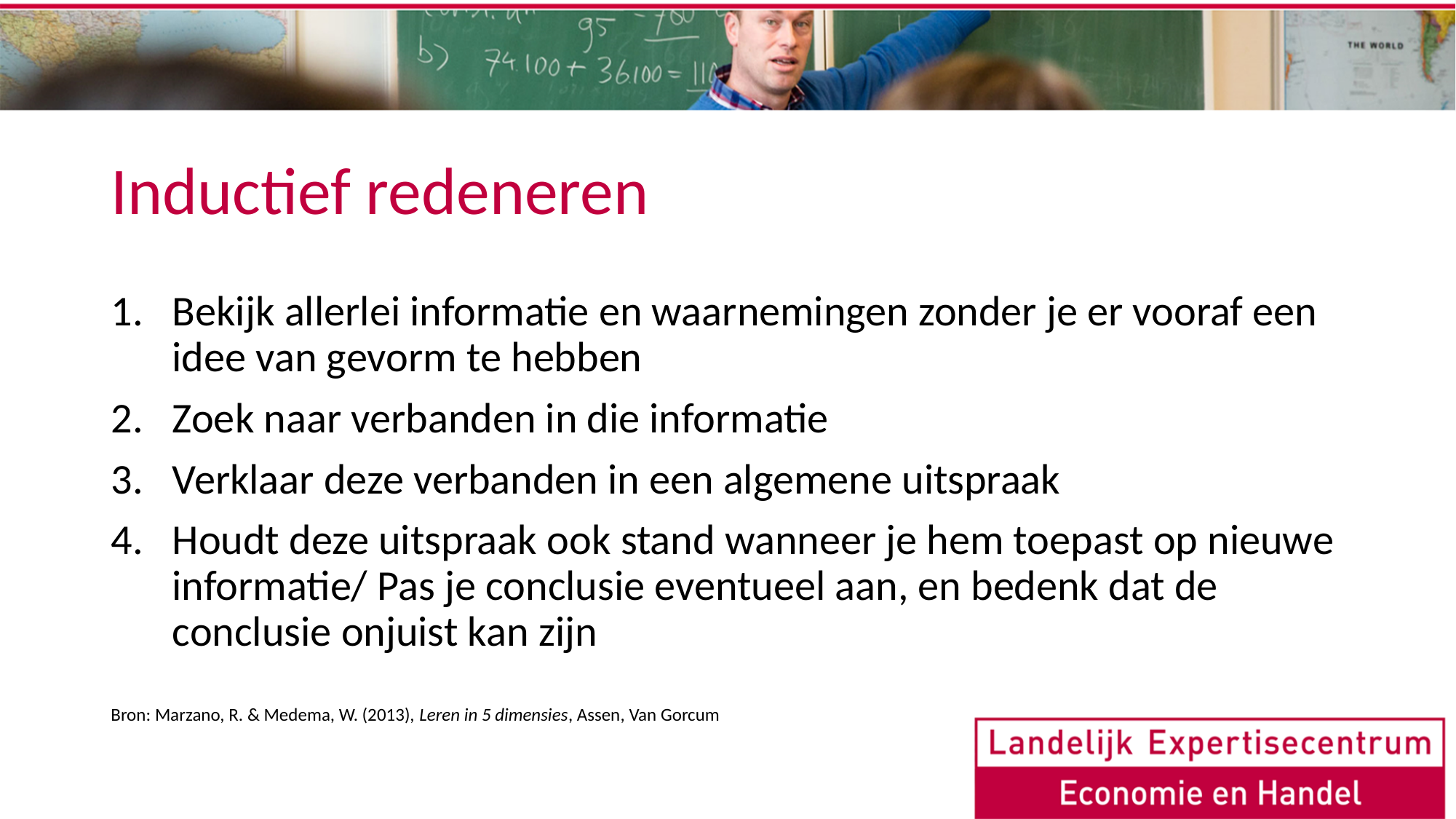

# Inductief redeneren

Bekijk allerlei informatie en waarnemingen zonder je er vooraf een idee van gevorm te hebben
Zoek naar verbanden in die informatie
Verklaar deze verbanden in een algemene uitspraak
Houdt deze uitspraak ook stand wanneer je hem toepast op nieuwe informatie/ Pas je conclusie eventueel aan, en bedenk dat de conclusie onjuist kan zijn

Bron: Marzano, R. & Medema, W. (2013), Leren in 5 dimensies, Assen, Van Gorcum